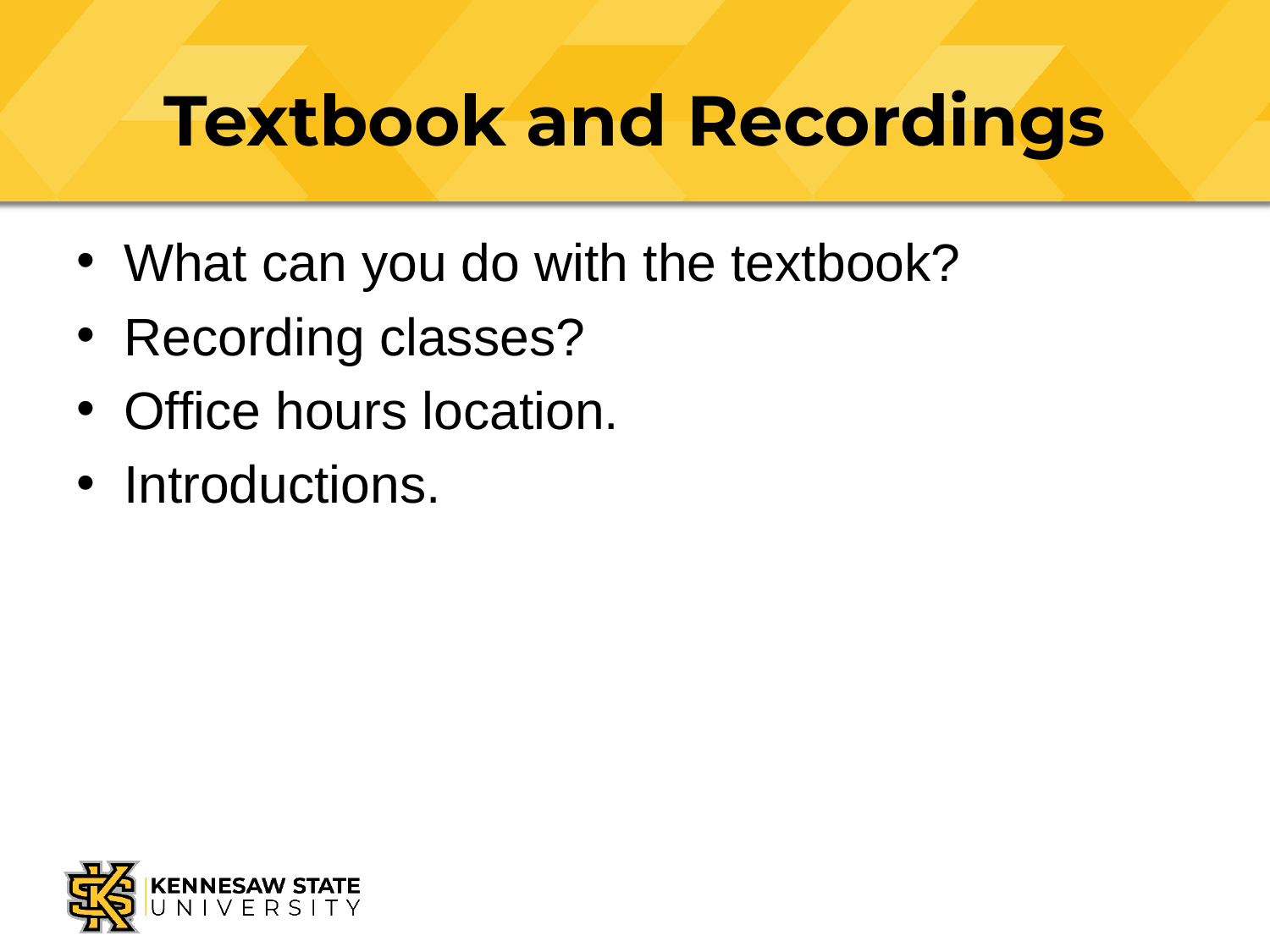

# Textbook and Recordings
What can you do with the textbook?
Recording classes?
Office hours location.
Introductions.